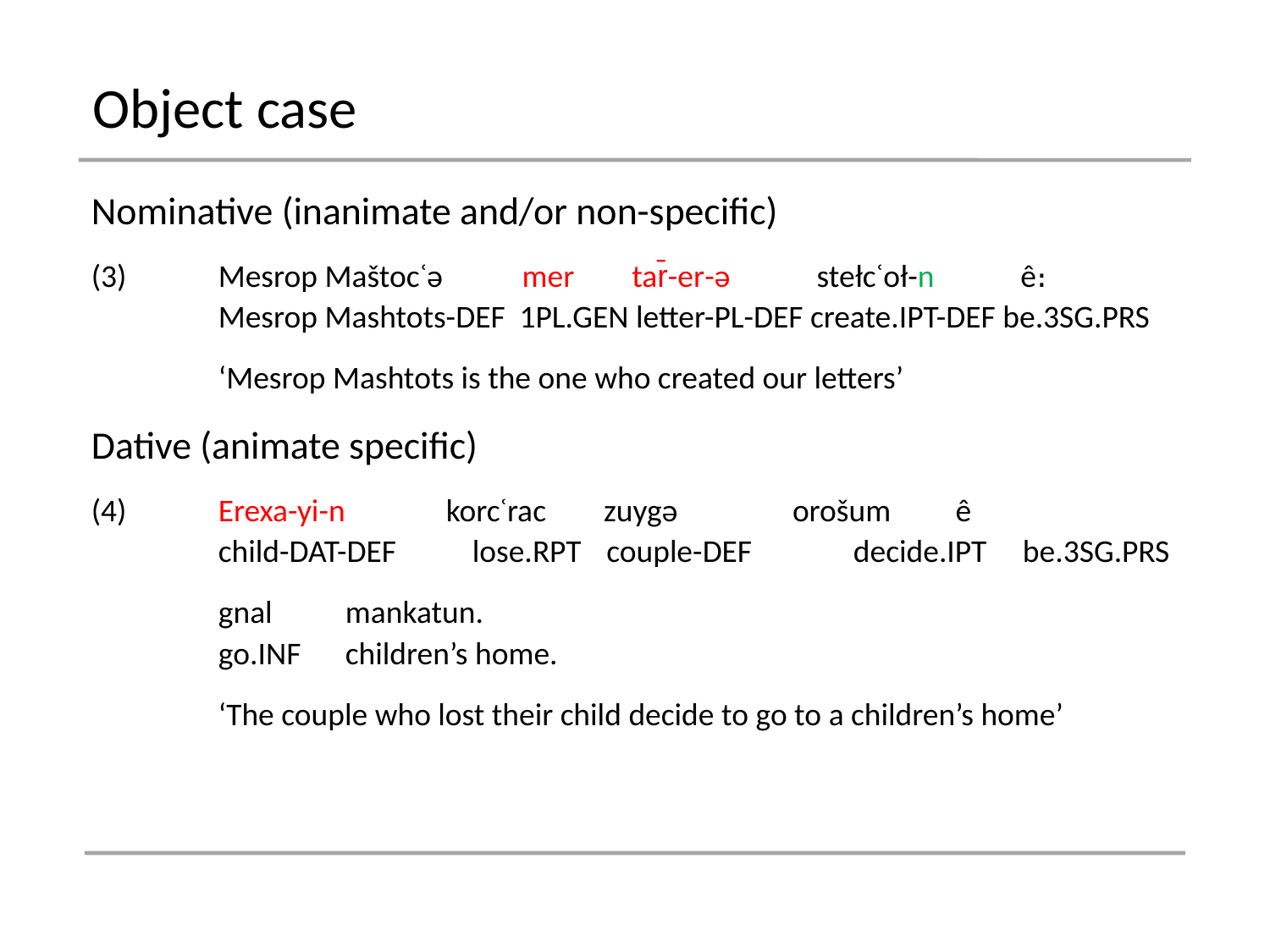

# Object case
Nominative (inanimate and/or non-specific)
(3)	Mesrop Maštocʿə           mer        tar̄-er-ə            stełcʿoł-n            ê։
	Mesrop Mashtots-DEF  1PL.GEN letter-PL-DEF create.IPT-DEF be.3SG.PRS
	‘Mesrop Mashtots is the one who created our letters’
Dative (animate specific)
(4)	Erexa-yi-n              korcʿrac        zuygə                orošum         ê
	child-DAT-DEF 	lose.RPT	 couple-DEF 	decide.IPT     be.3SG.PRS
	gnal 	mankatun.
	go.INF 	children’s home.
	‘The couple who lost their child decide to go to a children’s home’